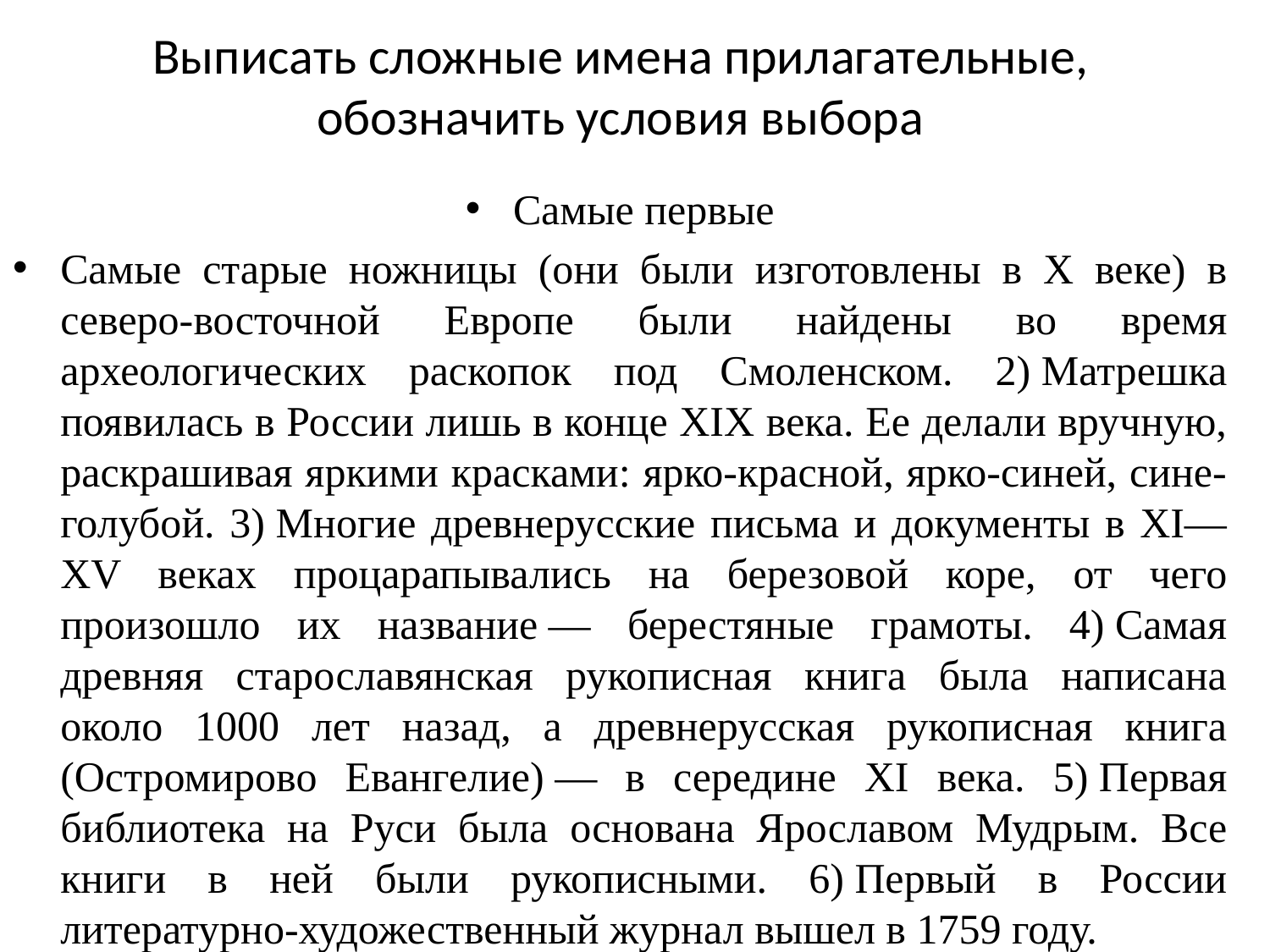

# Выписать сложные имена прилагательные, обозначить условия выбора
Самые первые
Самые старые ножницы (они были изготовлены в X веке) в северо-восточной Европе были найдены во время археологических раскопок под Смоленском. 2) Матрешка появилась в России лишь в конце XIX века. Ее делали вручную, раскрашивая яркими красками: ярко-красной, ярко-синей, сине-голубой. 3) Многие древнерусские письма и документы в XI—XV веках процарапывались на березовой коре, от чего произошло их название — берестяные грамоты. 4) Самая древняя старославянская рукописная книга была написана около 1000 лет назад, а древнерусская рукописная книга (Остромирово Евангелие) — в середине XI века. 5) Первая библиотека на Руси была основана Ярославом Мудрым. Все книги в ней были рукописными. 6) Первый в России литературно-художественный журнал вышел в 1759 году.